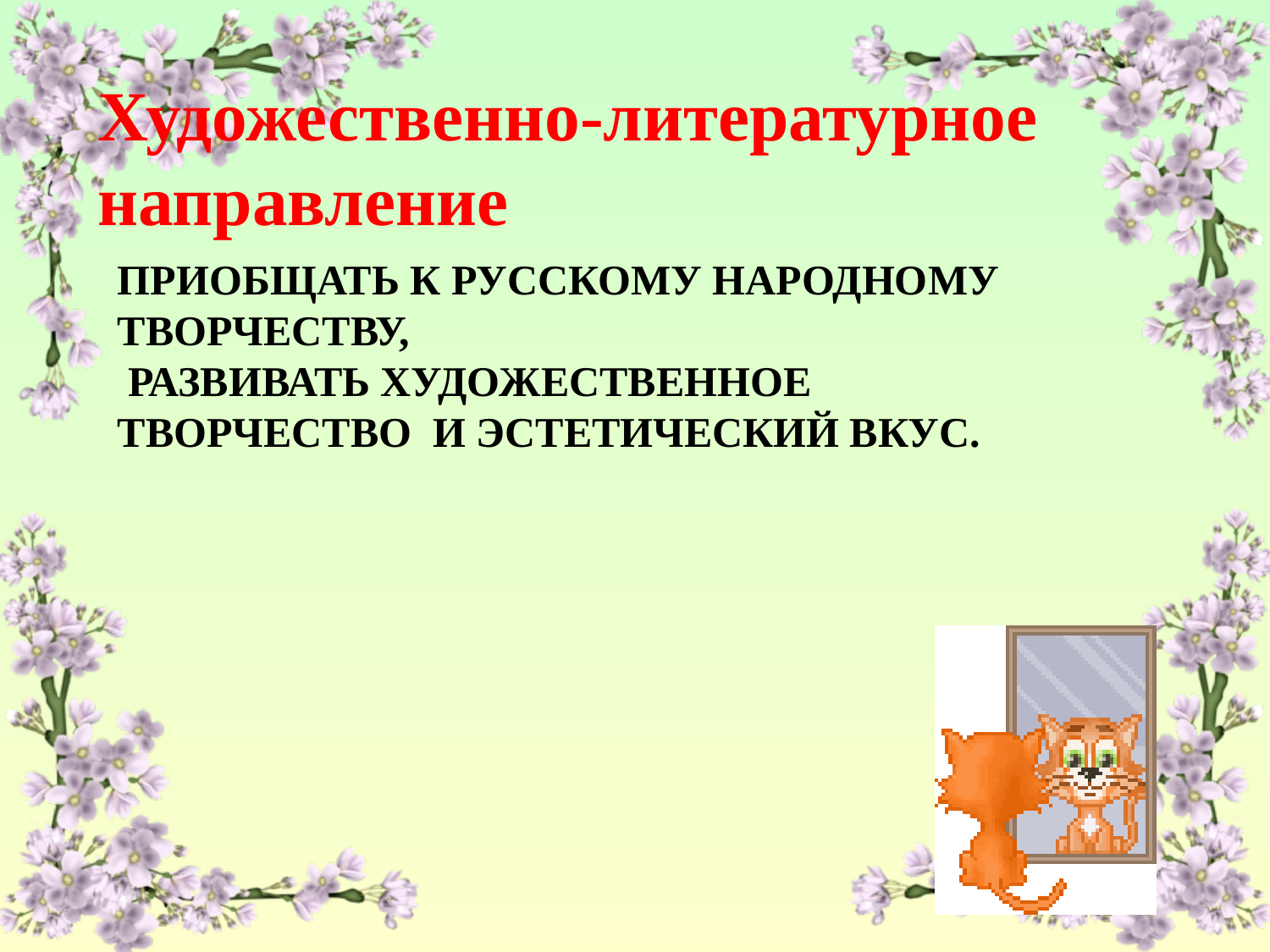

Художественно-литературное направление
# Приобщать к русскому народному творчеству, развивать художественное творчество  и эстетический вкус.